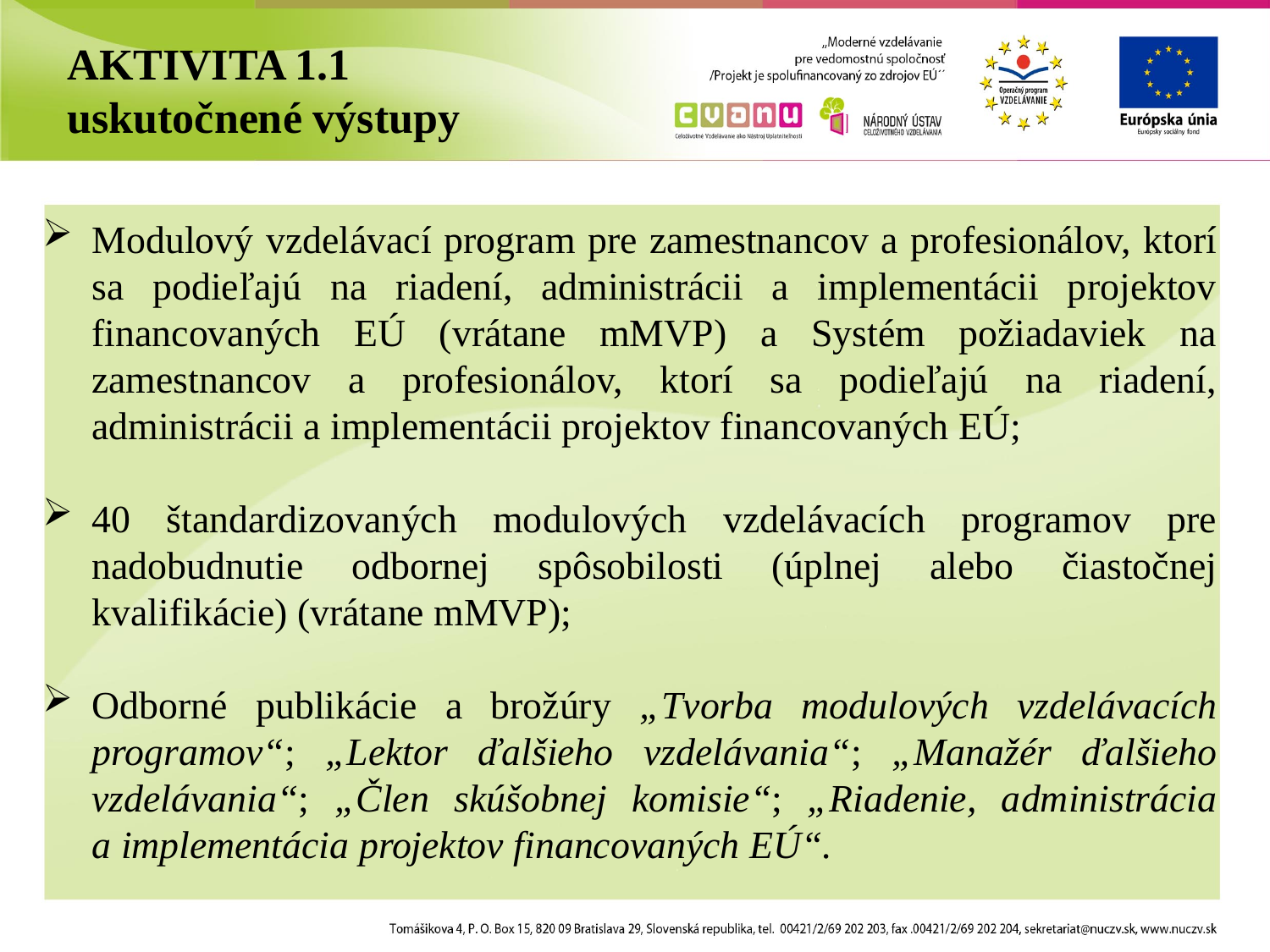

AKTIVITA 1.1
uskutočnené výstupy
Modulový vzdelávací program pre zamestnancov a profesionálov, ktorí sa podieľajú na riadení, administrácii a implementácii projektov financovaných EÚ (vrátane mMVP) a Systém požiadaviek na zamestnancov a profesionálov, ktorí sa podieľajú na riadení, administrácii a implementácii projektov financovaných EÚ;

40 štandardizovaných modulových vzdelávacích programov pre nadobudnutie odbornej spôsobilosti (úplnej alebo čiastočnej kvalifikácie) (vrátane mMVP);

Odborné publikácie a brožúry „Tvorba modulových vzdelávacích programov“; „Lektor ďalšieho vzdelávania“; „Manažér ďalšieho vzdelávania“; „Člen skúšobnej komisie“; „Riadenie, administrácia a implementácia projektov financovaných EÚ“.